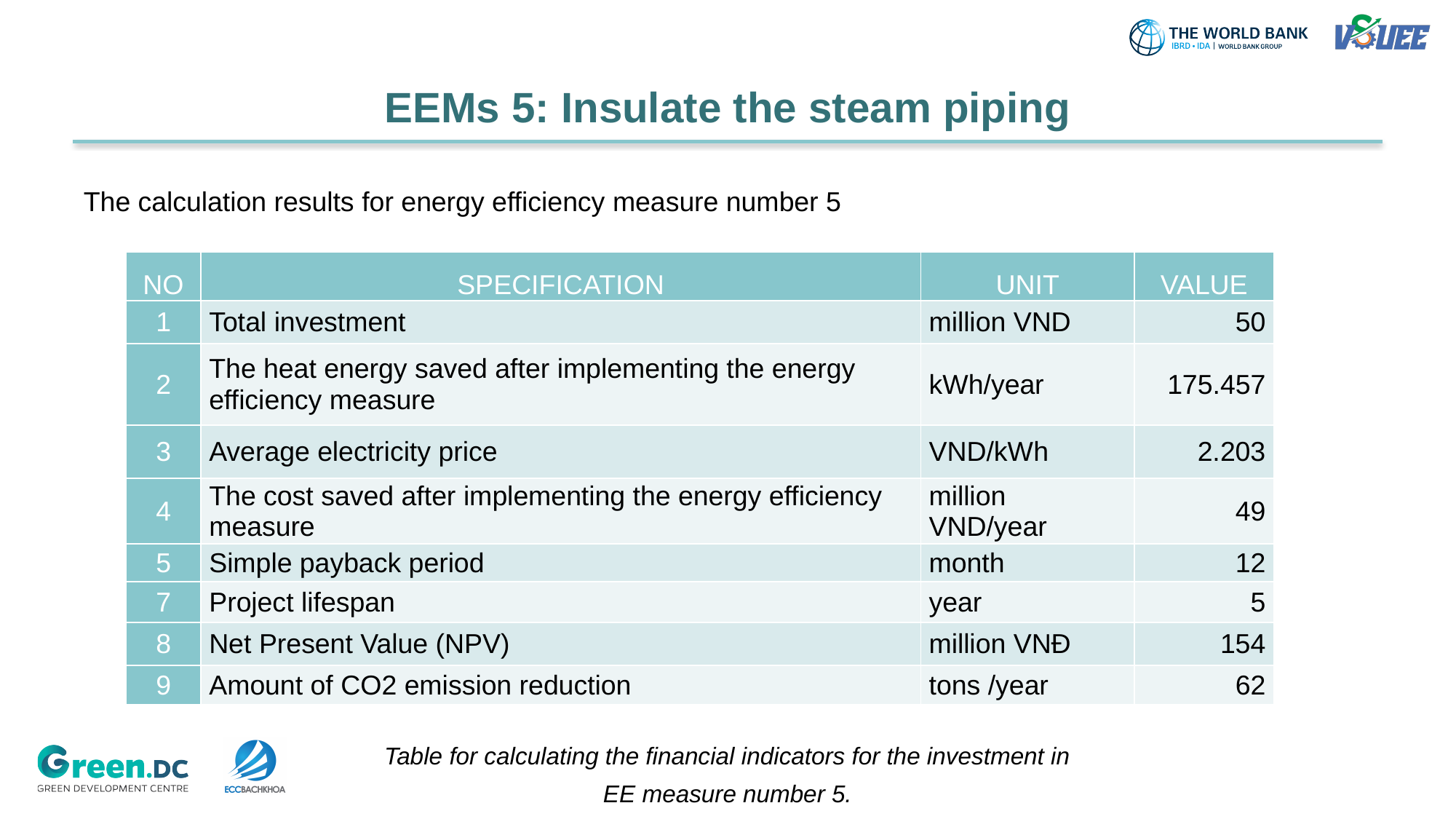

# EEMs 5: Insulate the steam piping
The calculation results for energy efficiency measure number 5
| NO | SPECIFICATION | UNIT | VALUE |
| --- | --- | --- | --- |
| 1 | Total investment | million VND | 50 |
| 2 | The heat energy saved after implementing the energy efficiency measure | kWh/year | 175.457 |
| 3 | Average electricity price | VND/kWh | 2.203 |
| 4 | The cost saved after implementing the energy efficiency measure | million VND/year | 49 |
| 5 | Simple payback period | month | 12 |
| 7 | Project lifespan | year | 5 |
| 8 | Net Present Value (NPV) | million VNĐ | 154 |
| 9 | Amount of CO2 emission reduction | tons /year | 62 |
Table for calculating the financial indicators for the investment in EE measure number 5.